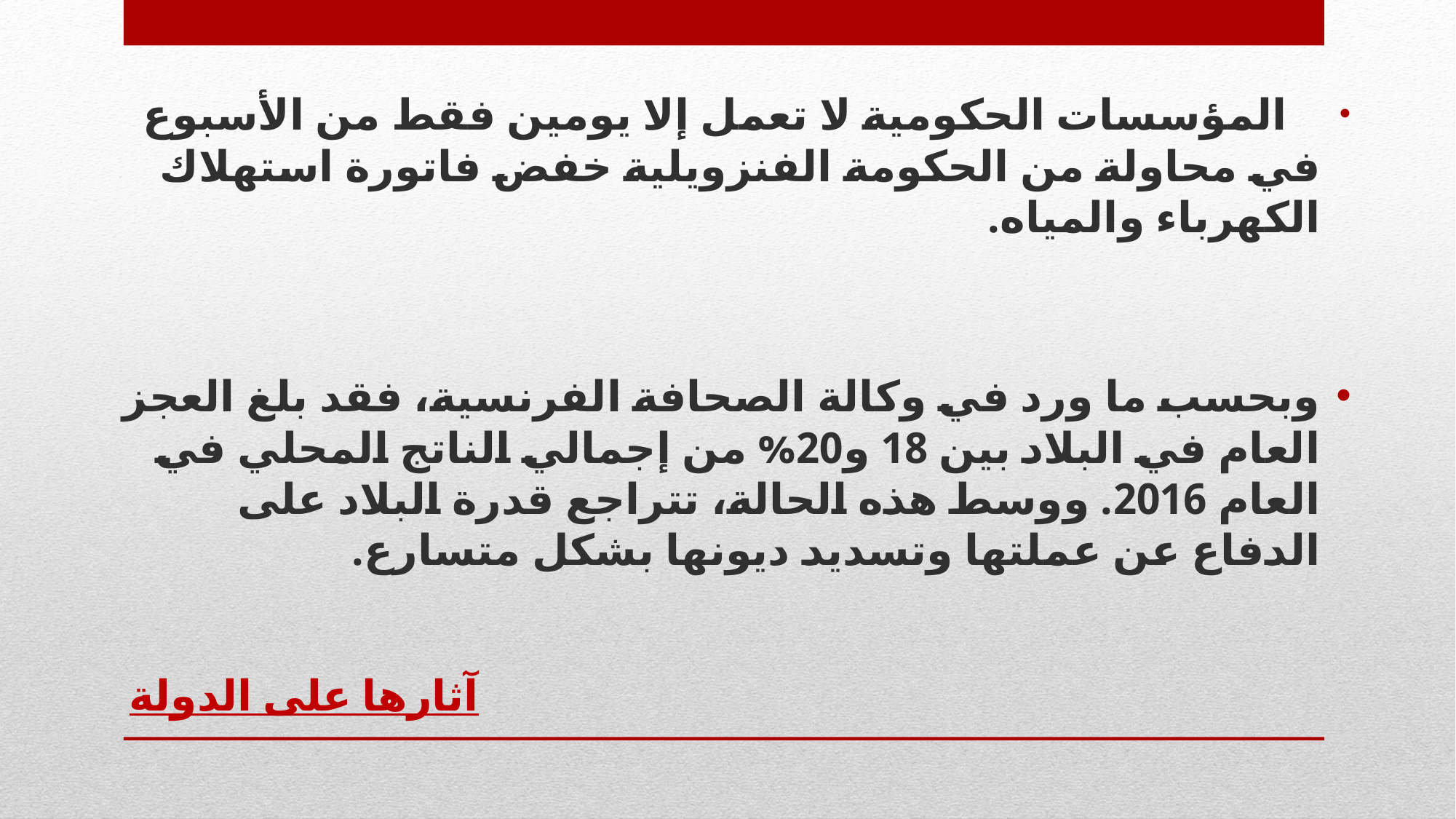

المؤسسات الحكومية لا تعمل إلا يومين فقط من الأسبوع في محاولة من الحكومة الفنزويلية خفض فاتورة استهلاك الكهرباء والمياه.

	وبحسب ما ورد في وكالة الصحافة الفرنسية، فقد بلغ العجز العام في البلاد بين 18 و20% من إجمالي الناتج المحلي في العام 2016. ووسط هذه الحالة، تتراجع قدرة البلاد على الدفاع عن عملتها وتسديد ديونها بشكل متسارع.

# آثارها على الدولة